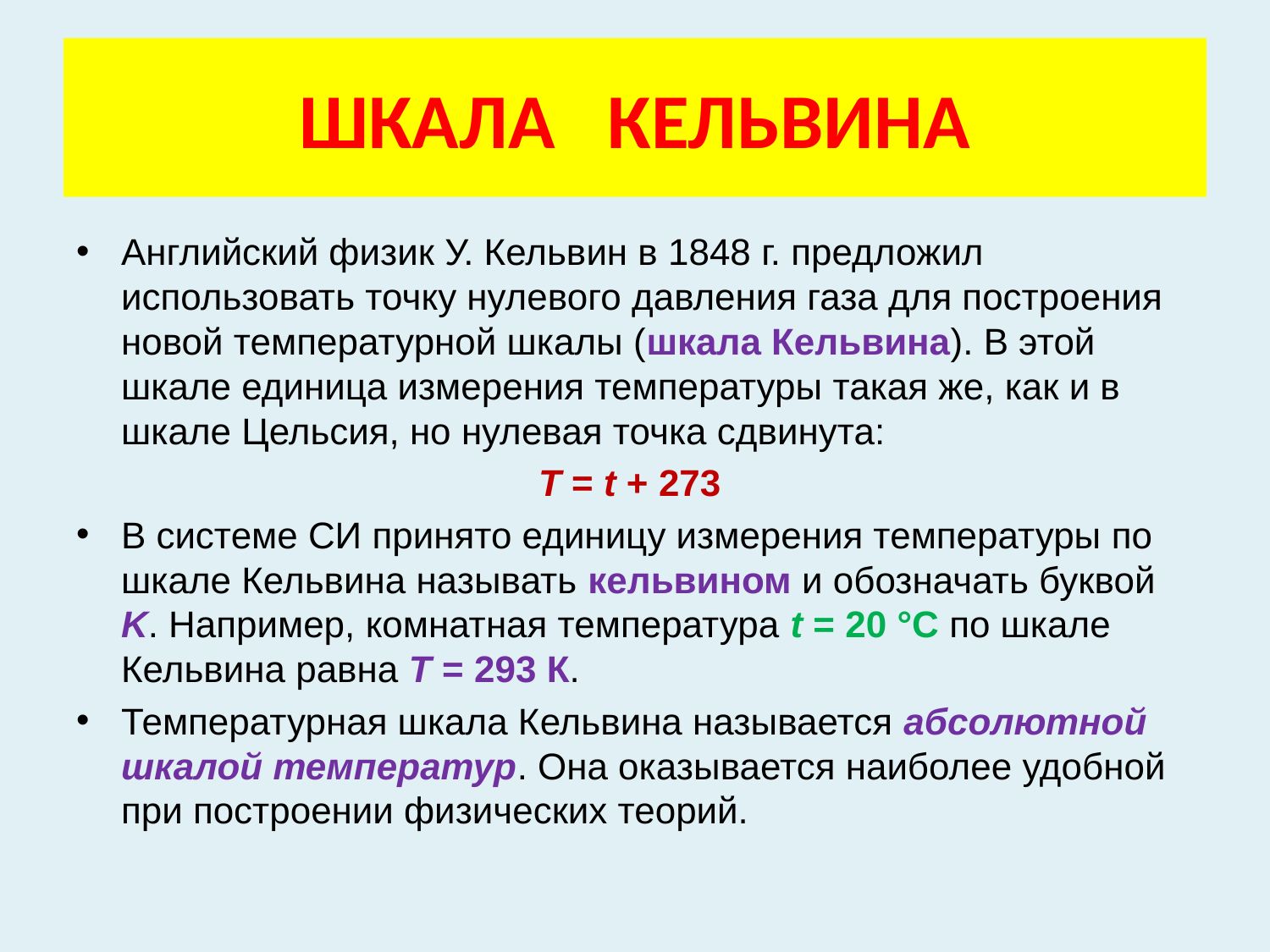

# ШКАЛА   КЕЛЬВИНА
Английский физик У. Кельвин в 1848 г. предложил использовать точку нулевого давления газа для построения новой температурной шкалы (шкала Кельвина). В этой шкале единица измерения температуры такая же, как и в шкале Цельсия, но нулевая точка сдвинута:
T = t + 273
В системе СИ принято единицу измерения температуры по шкале Кельвина называть кельвином и обозначать буквой K. Например, комнатная температура t = 20 °С по шкале Кельвина равна T = 293 К.
Температурная шкала Кельвина называется абсолютной шкалой температур. Она оказывается наиболее удобной при построении физических теорий.